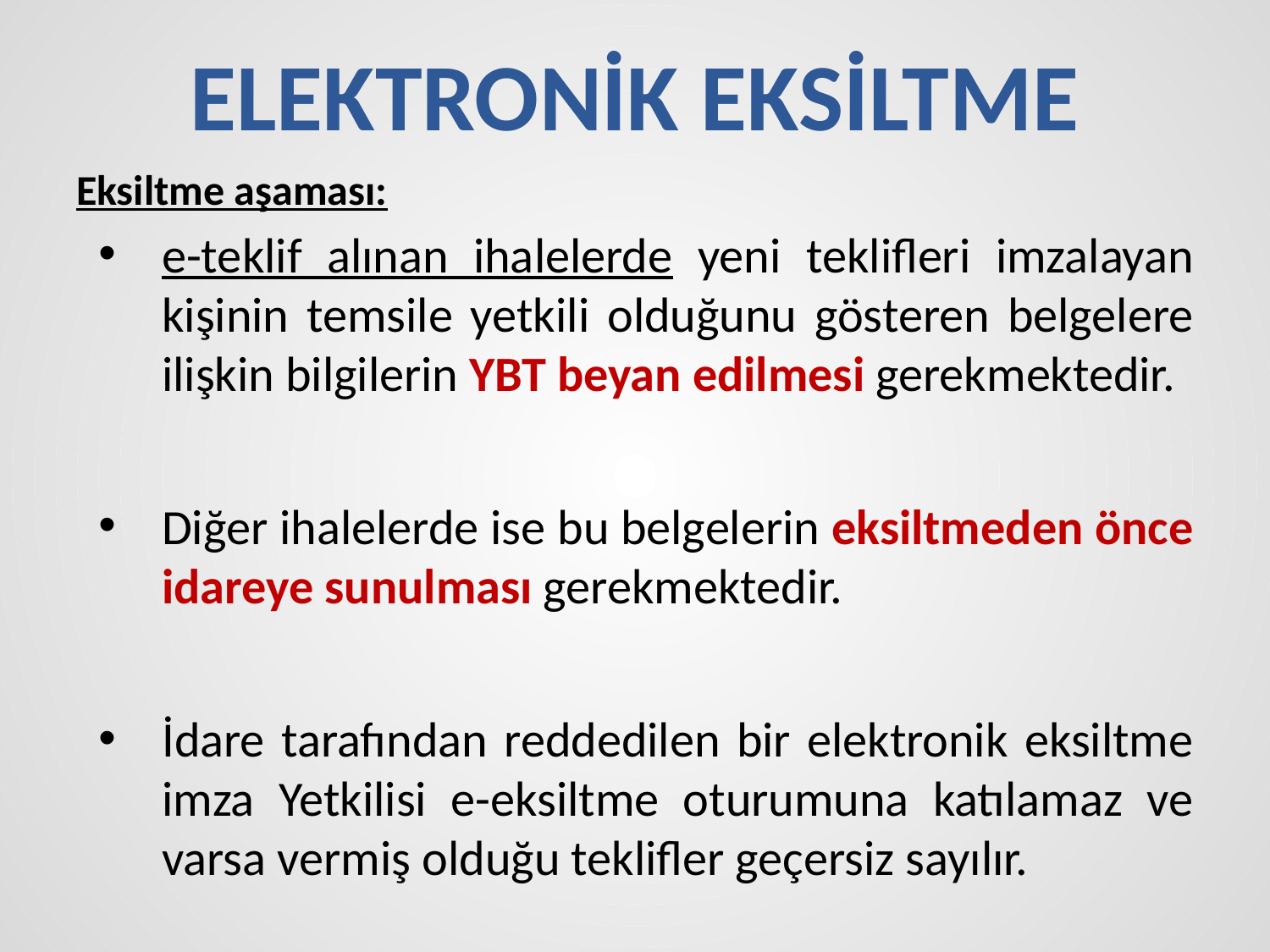

# ELEKTRONİK EKSİLTME
Eksiltme aşaması:
e-teklif alınan ihalelerde yeni teklifleri imzalayan kişinin temsile yetkili olduğunu gösteren belgelere ilişkin bilgilerin YBT beyan edilmesi gerekmektedir.

Diğer ihalelerde ise bu belgelerin eksiltmeden önce idareye sunulması gerekmektedir.

İdare tarafından reddedilen bir elektronik eksiltme imza Yetkilisi e-eksiltme oturumuna katılamaz ve varsa vermiş olduğu teklifler geçersiz sayılır.